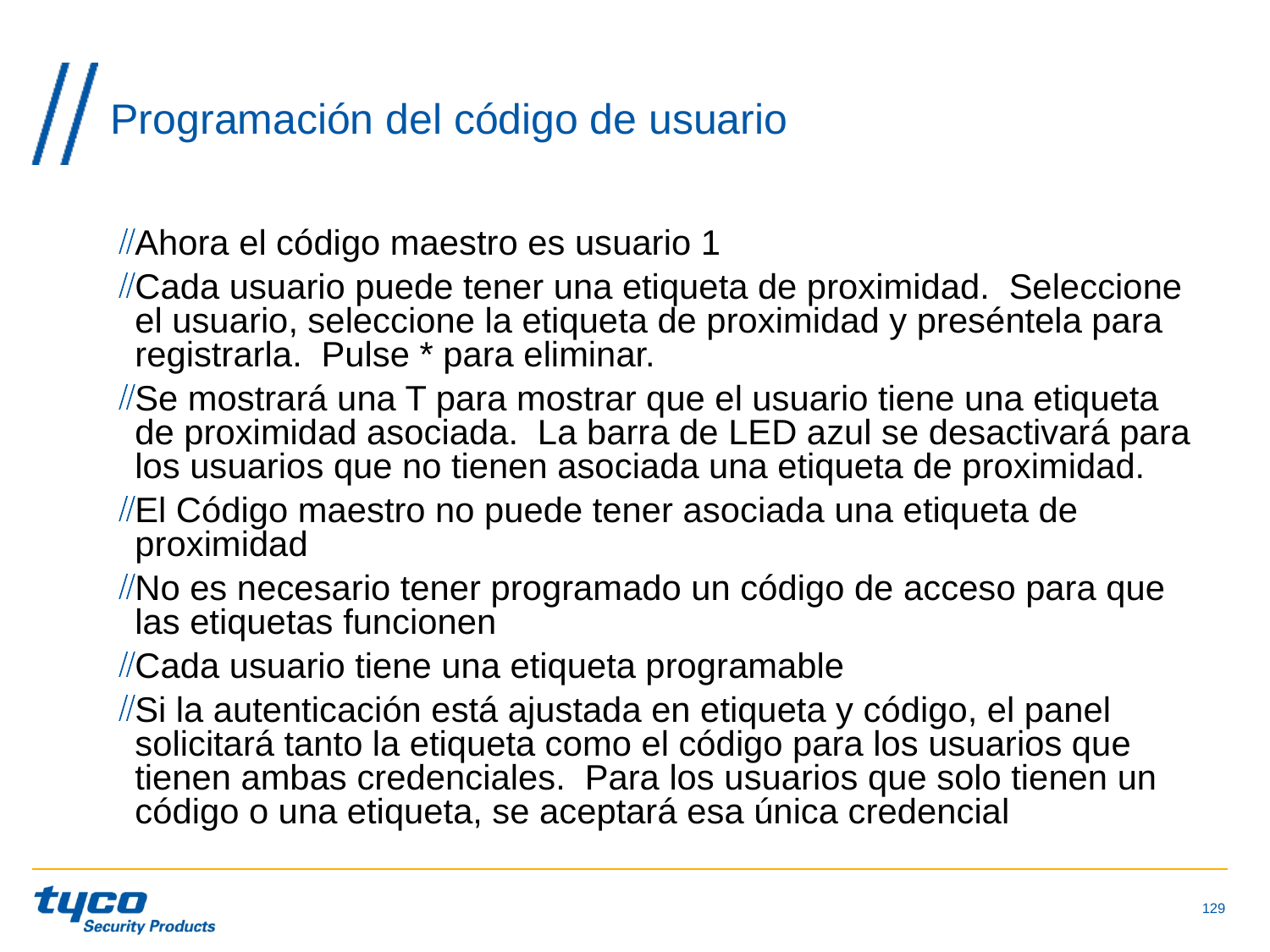

# Programación del código de usuario
Ahora el código maestro es usuario 1
Cada usuario puede tener una etiqueta de proximidad.  Seleccione el usuario, seleccione la etiqueta de proximidad y preséntela para registrarla.  Pulse * para eliminar.
Se mostrará una T para mostrar que el usuario tiene una etiqueta de proximidad asociada.  La barra de LED azul se desactivará para los usuarios que no tienen asociada una etiqueta de proximidad.
El Código maestro no puede tener asociada una etiqueta de proximidad
No es necesario tener programado un código de acceso para que las etiquetas funcionen
Cada usuario tiene una etiqueta programable
Si la autenticación está ajustada en etiqueta y código, el panel solicitará tanto la etiqueta como el código para los usuarios que tienen ambas credenciales.  Para los usuarios que solo tienen un código o una etiqueta, se aceptará esa única credencial
129